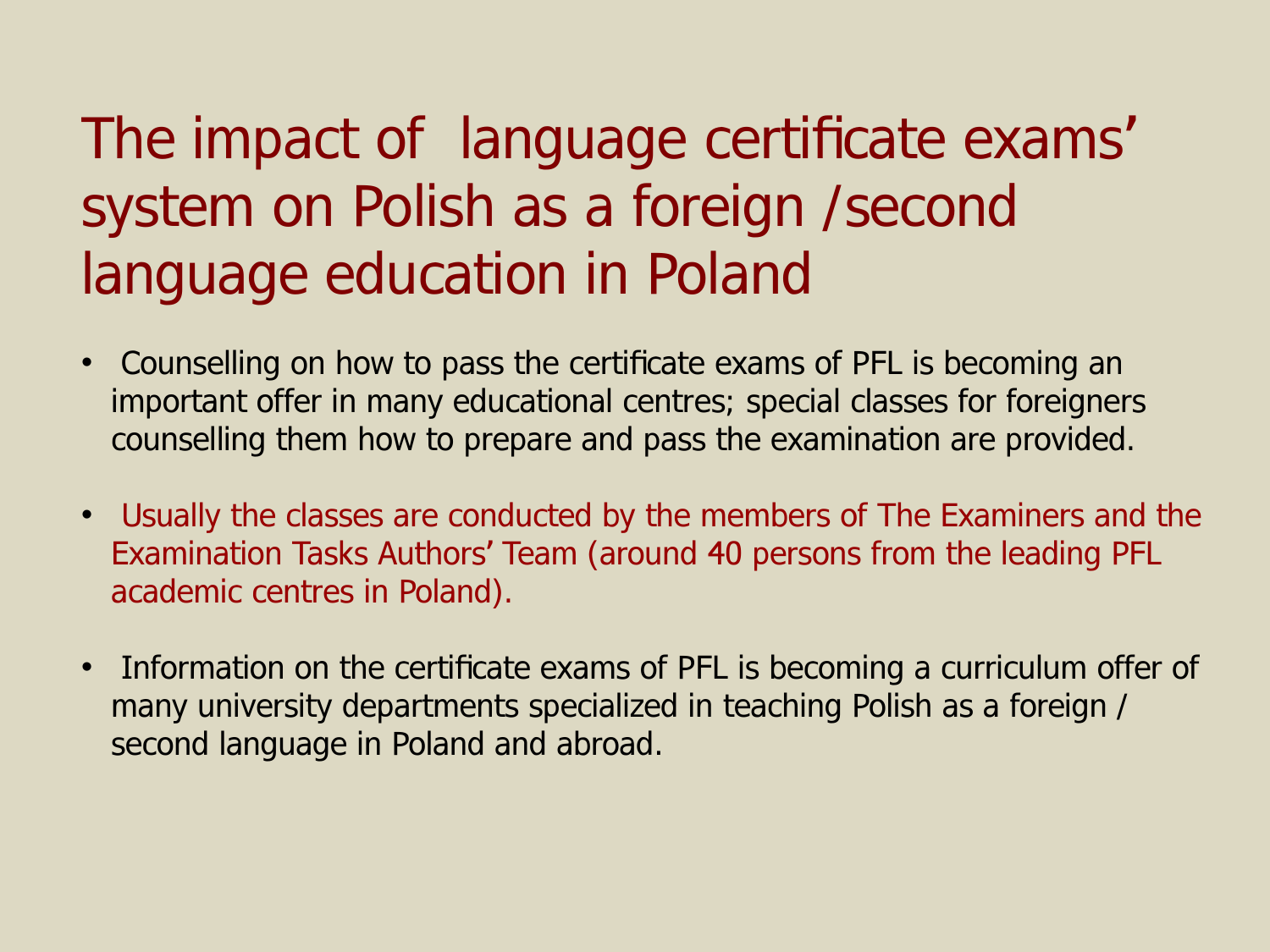

The impact of  language certificate exams’ system on Polish as a foreign /second language education in Poland

 Counselling on how to pass the certificate exams of PFL is becoming an important offer in many educational centres; special classes for foreigners counselling them how to prepare and pass the examination are provided.

 Usually the classes are conducted by the members of The Examiners and the Examination Tasks Authors’ Team (around 40 persons from the leading PFL academic centres in Poland).

 Information on the certificate exams of PFL is becoming a curriculum offer of many university departments specialized in teaching Polish as a foreign / second language in Poland and abroad.